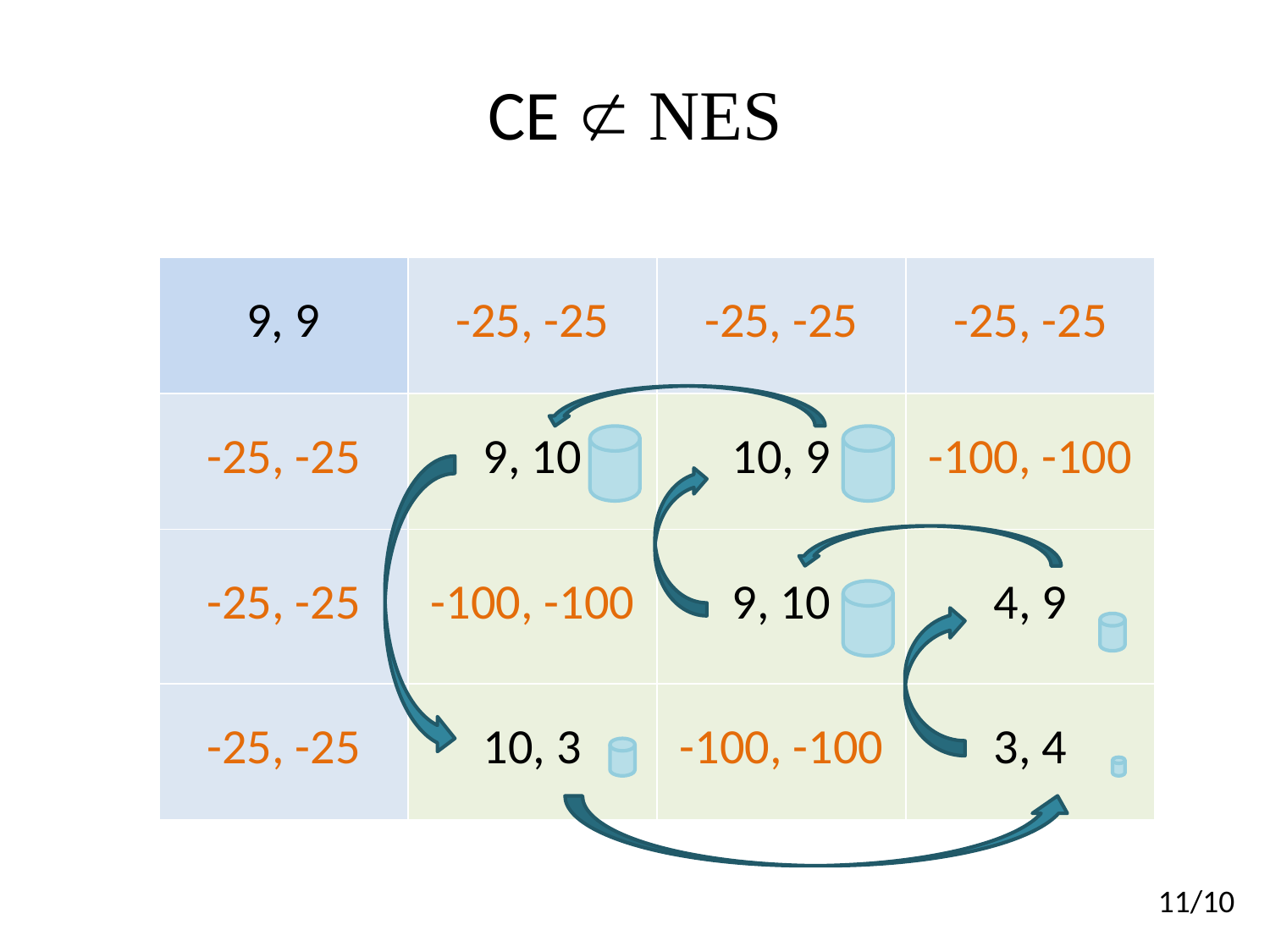

# CE ⊄ NES
|  |  |  |  |  |
| --- | --- | --- | --- | --- |
|  | 9, 9 | -25, -25 | -25, -25 | -25, -25 |
|  | -25, -25 | 9, 10 | 10, 9 | -100, -100 |
|  | -25, -25 | -100, -100 | 9, 10 | 4, 9 |
|  | -25, -25 | 10, 3 | -100, -100 | 3, 4 |

11/10